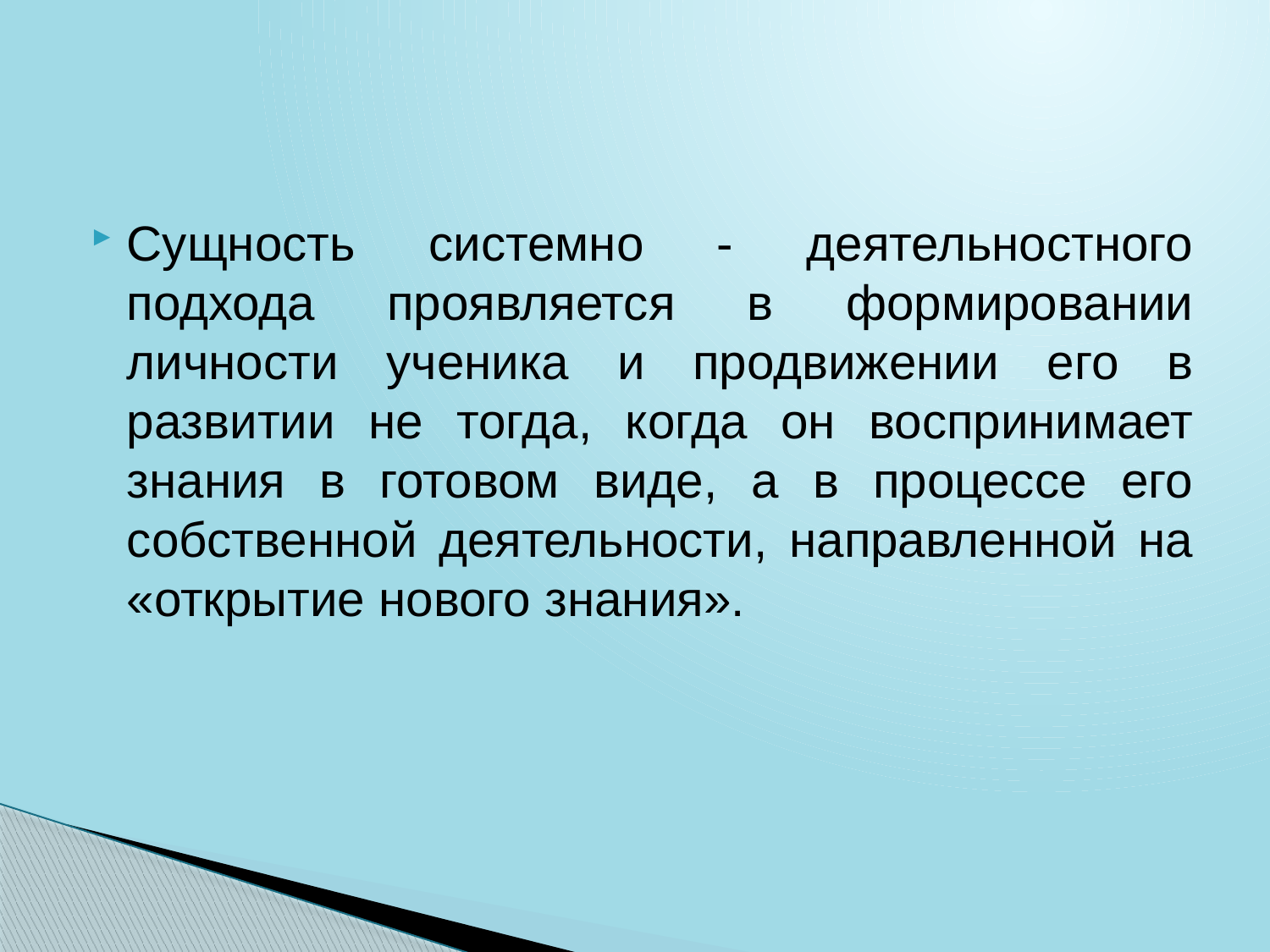

#
Сущность системно - деятельностного подхода проявляется в формировании личности ученика и продвижении его в развитии не тогда, когда он воспринимает знания в готовом виде, а в процессе его собственной деятельности, направленной на «открытие нового знания».